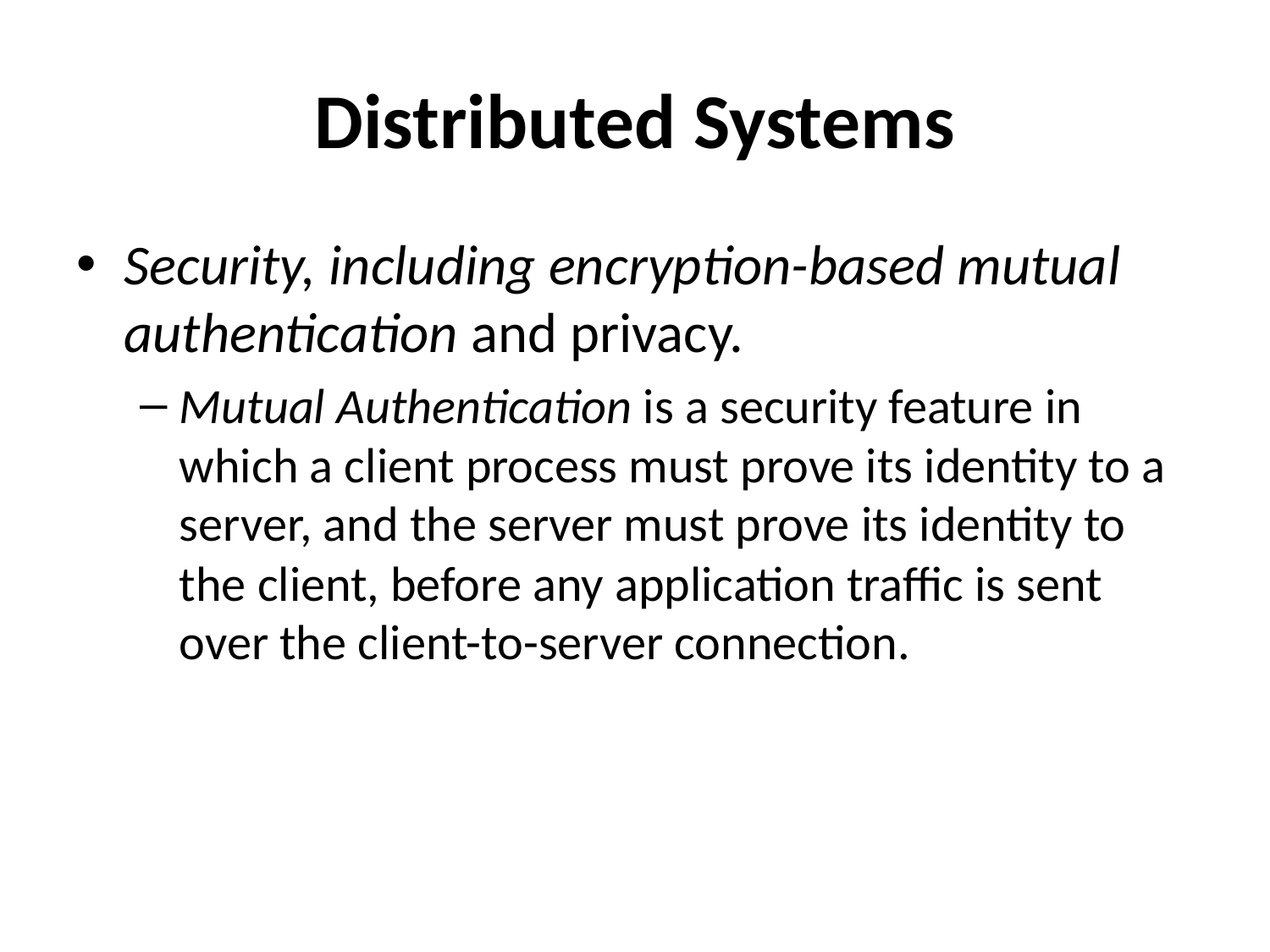

# Distributed Systems
Security, including encryption-based mutual authentication and privacy.
Mutual Authentication is a security feature in which a client process must prove its identity to a server, and the server must prove its identity to the client, before any application traffic is sent over the client-to-server connection.